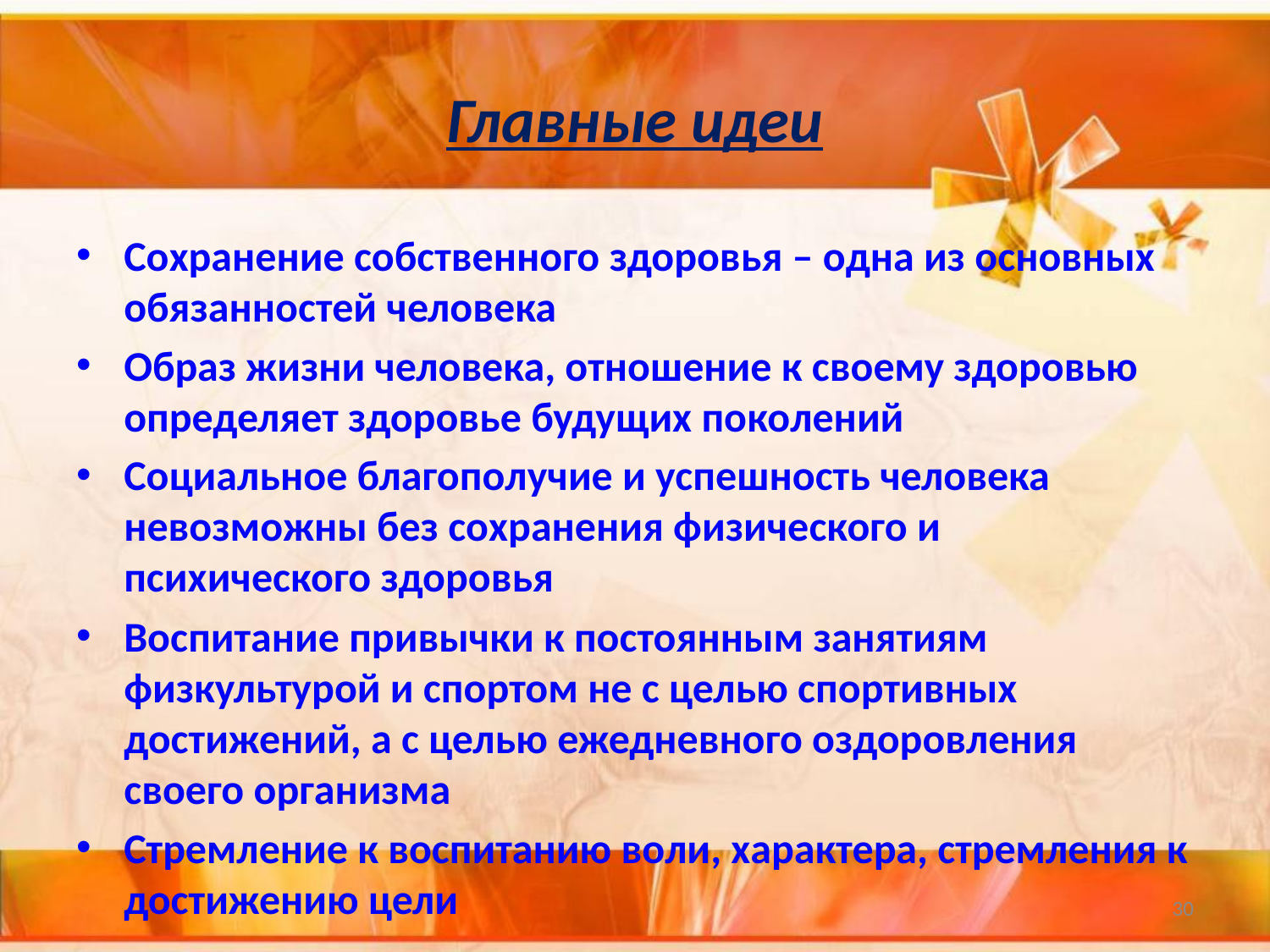

# Главные идеи
Сохранение собственного здоровья – одна из основных обязанностей человека
Образ жизни человека, отношение к своему здоровью определяет здоровье будущих поколений
Социальное благополучие и успешность человека невозможны без сохранения физического и психического здоровья
Воспитание привычки к постоянным занятиям физкультурой и спортом не с целью спортивных достижений, а с целью ежедневного оздоровления своего организма
Стремление к воспитанию воли, характера, стремления к достижению цели
30